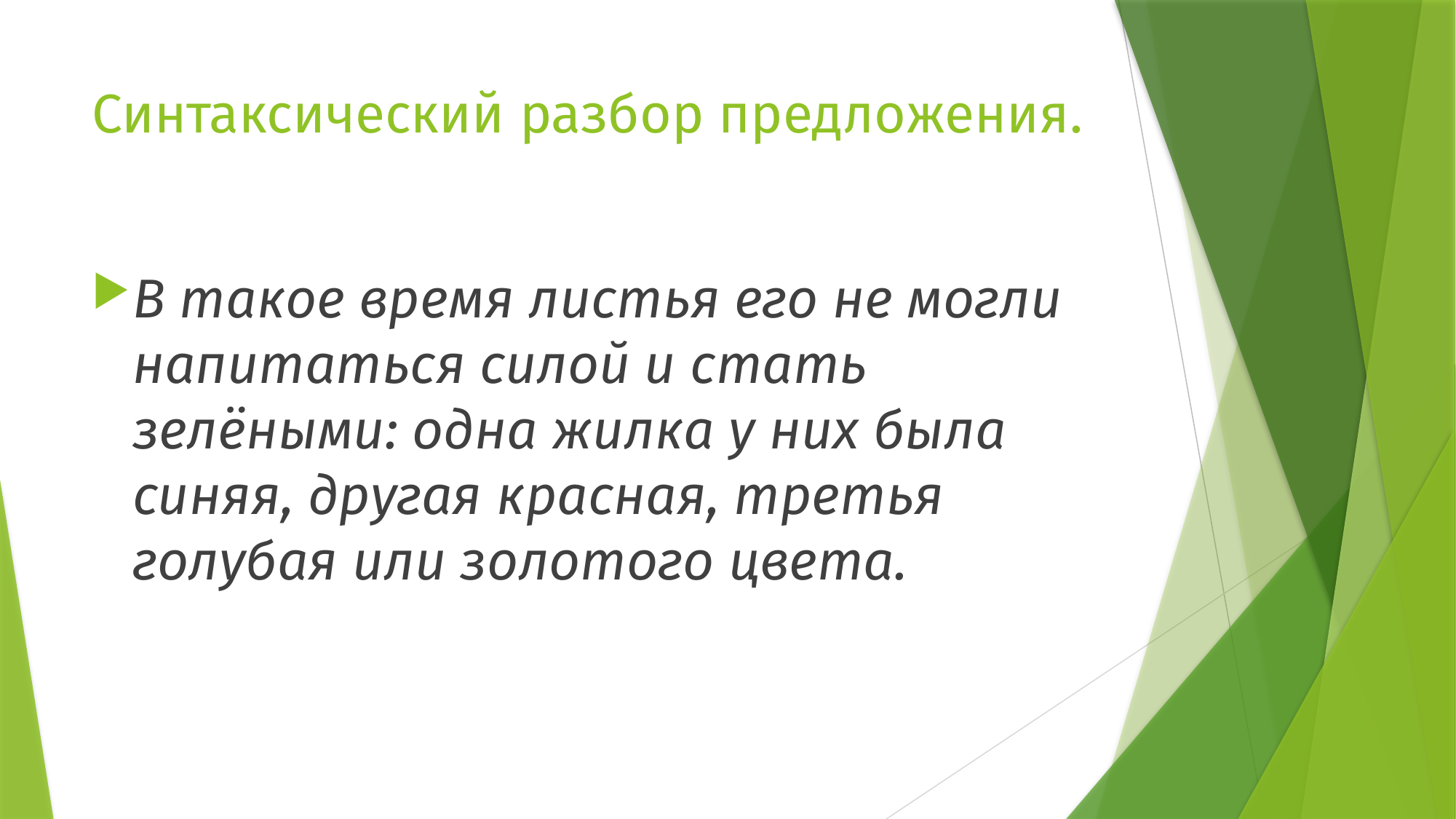

# Синтаксический разбор предложения.
В такое время листья его не могли напитаться силой и стать зелёными: одна жилка у них была синяя, другая красная, третья голубая или золотого цвета.